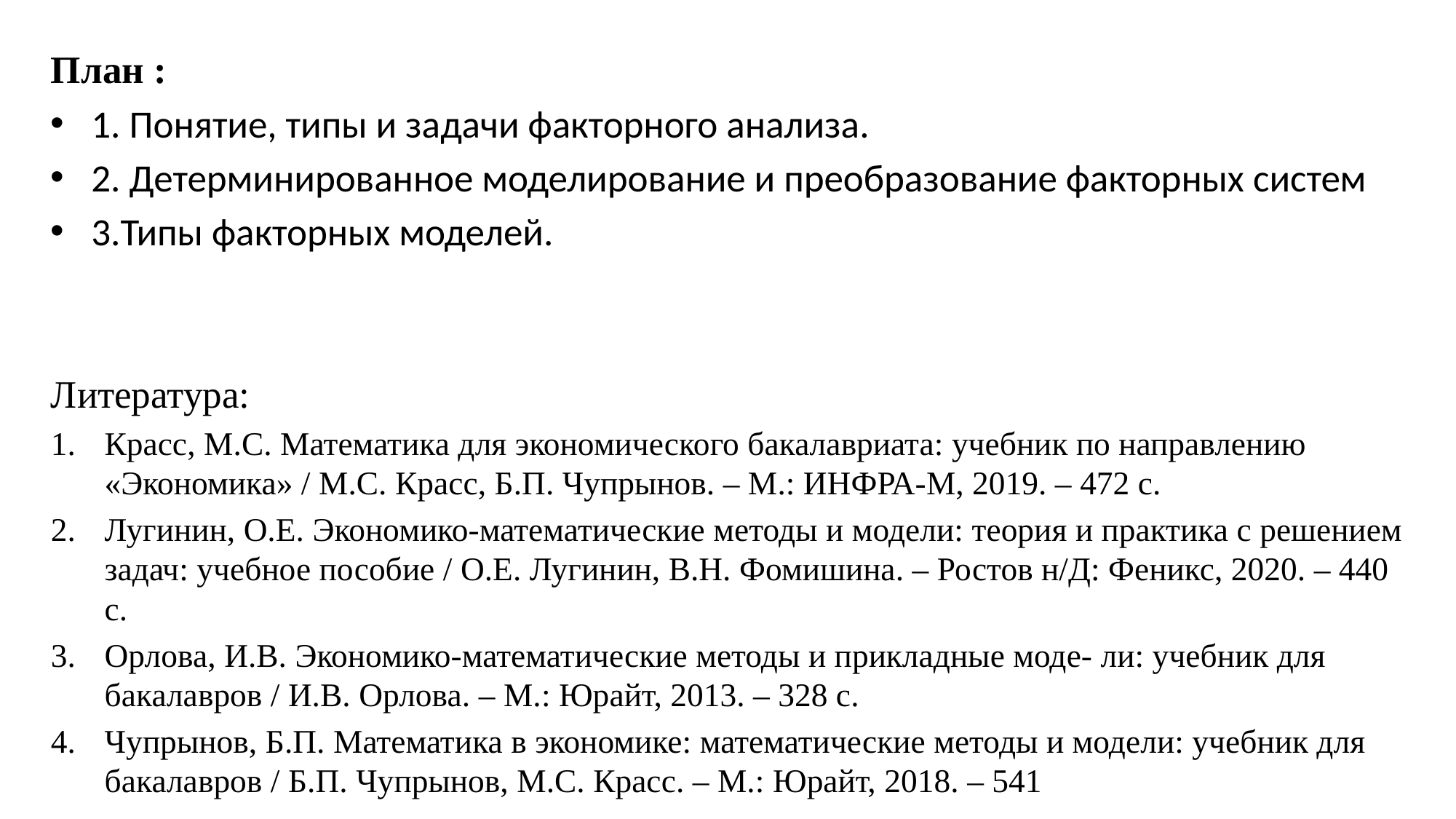

План :
1. Понятие, типы и задачи факторного анализа.
2. Детерминированное моделирование и преобразование факторных систем
3.Типы факторных моделей.

Литература:
Красс, М.С. Математика для экономического бакалавриата: учебник по направлению «Экономика» / М.С. Красс, Б.П. Чупрынов. – М.: ИНФРА-М, 2019. – 472 с.
Лугинин, О.Е. Экономико-математические методы и модели: теория и практика с решением задач: учебное пособие / О.Е. Лугинин, В.Н. Фомишина. – Ростов н/Д: Феникс, 2020. – 440 с.
Орлова, И.В. Экономико-математические методы и прикладные моде- ли: учебник для бакалавров / И.В. Орлова. – М.: Юрайт, 2013. – 328 с.
Чупрынов, Б.П. Математика в экономике: математические методы и модели: учебник для бакалавров / Б.П. Чупрынов, М.С. Красс. – М.: Юрайт, 2018. – 541